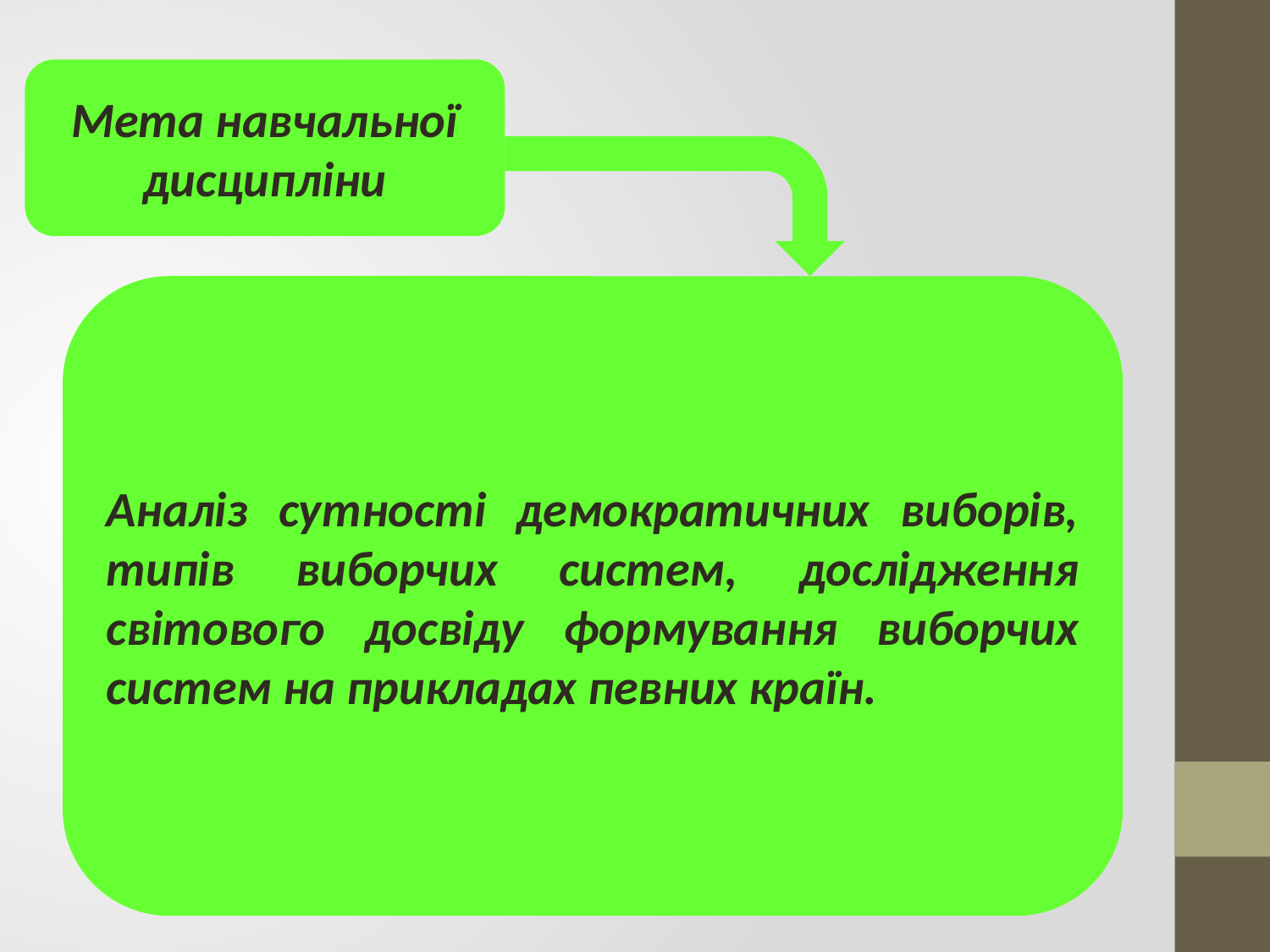

Мета навчальної дисципліни
Аналіз сутності демократичних виборів, типів виборчих систем, дослідження світового досвіду формування виборчих систем на прикладах певних країн.